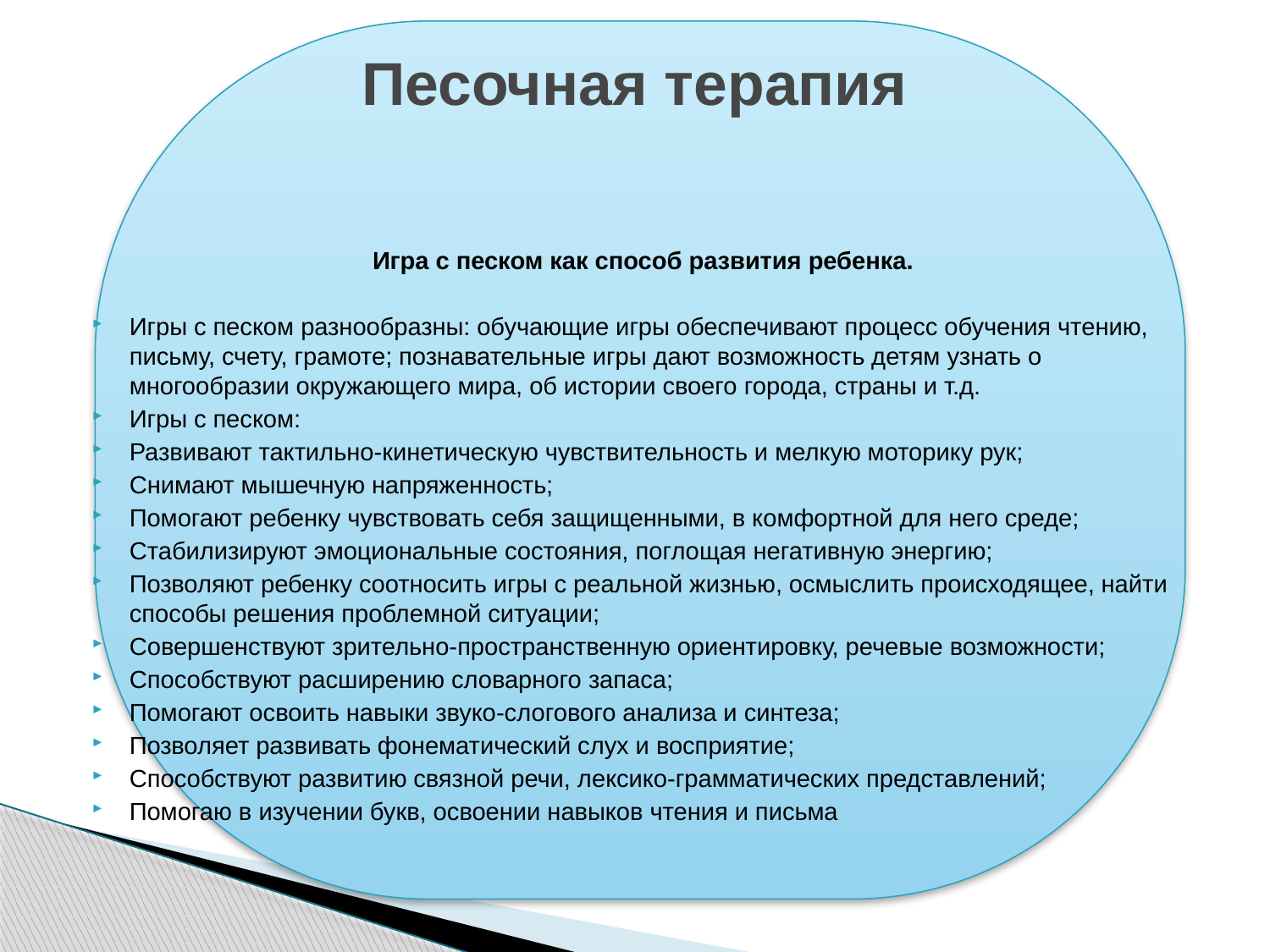

# Песочная терапия

Игра с песком как способ развития ребенка.

Игры с песком разнообразны: обучающие игры обеспечивают процесс обучения чтению, письму, счету, грамоте; познавательные игры дают возможность детям узнать о многообразии окружающего мира, об истории своего города, страны и т.д.
Игры с песком:
Развивают тактильно-кинетическую чувствительность и мелкую моторику рук;
Снимают мышечную напряженность;
Помогают ребенку чувствовать себя защищенными, в комфортной для него среде;
Стабилизируют эмоциональные состояния, поглощая негативную энергию;
Позволяют ребенку соотносить игры с реальной жизнью, осмыслить происходящее, найти способы решения проблемной ситуации;
Совершенствуют зрительно-пространственную ориентировку, речевые возможности;
Способствуют расширению словарного запаса;
Помогают освоить навыки звуко-слогового анализа и синтеза;
Позволяет развивать фонематический слух и восприятие;
Способствуют развитию связной речи, лексико-грамматических представлений;
Помогаю в изучении букв, освоении навыков чтения и письма